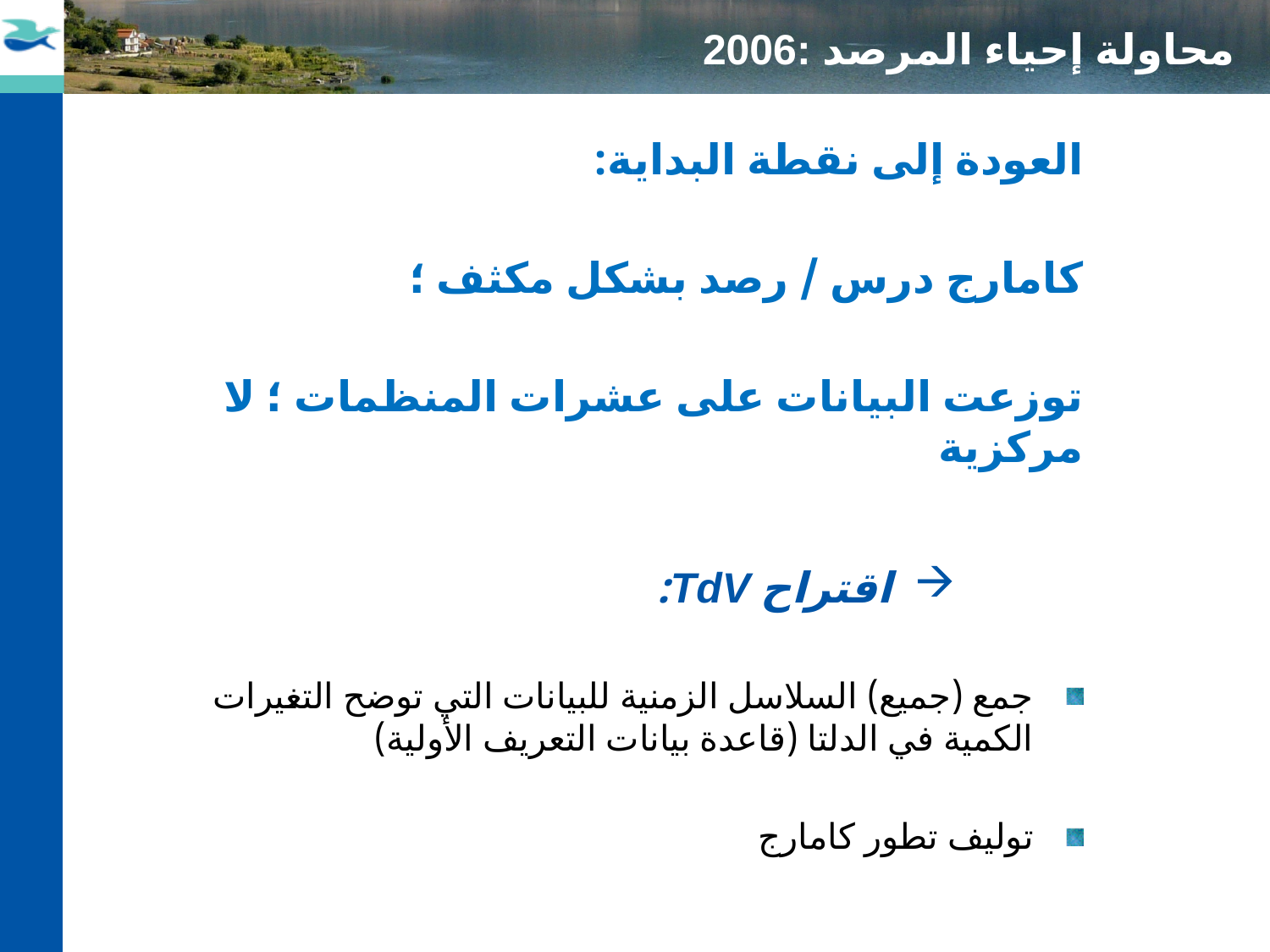

2006: محاولة إحياء المرصد
العودة إلى نقطة البداية:

كامارج درس / رصد بشكل مكثف ؛

توزعت البيانات على عشرات المنظمات ؛ لا مركزية
An observatory : for whom ?
  اقتراح TdV:

جمع (جميع) السلاسل الزمنية للبيانات التي توضح التغيرات الكمية في الدلتا (قاعدة بيانات التعريف الأولية)

توليف تطور كامارج